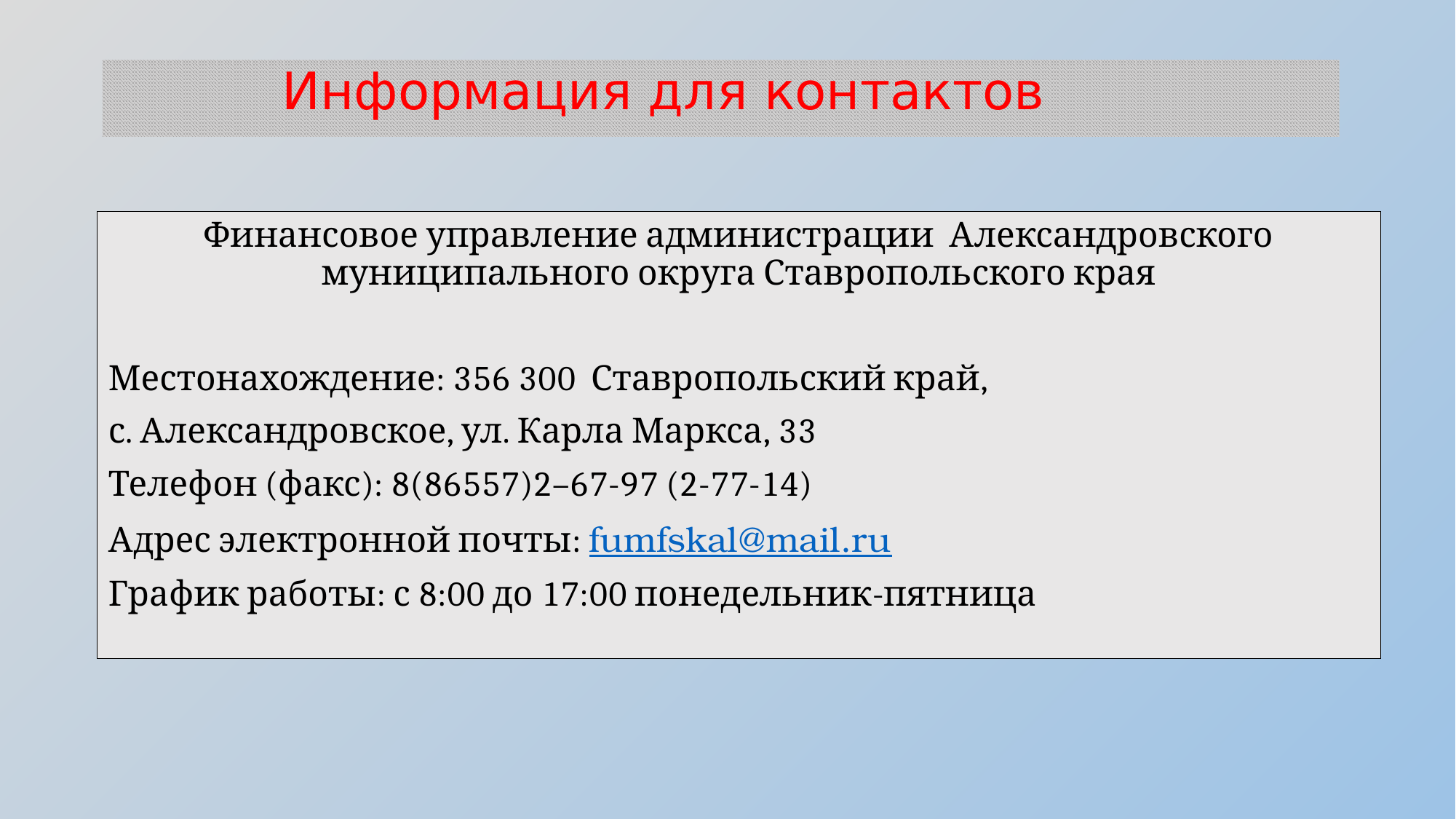

Информация для контактов
Финансовое управление администрации  Александровского муниципального округа Ставропольского края

Местонахождение: 356 300  Ставропольский край,
с. Александровское, ул. Карла Маркса, 33
Телефон (факс): 8(86557)2–67-97 (2-77-14)
Адрес электронной почты: fumfskal@mail.ru
График работы: с 8:00 до 17:00 понедельник-пятница